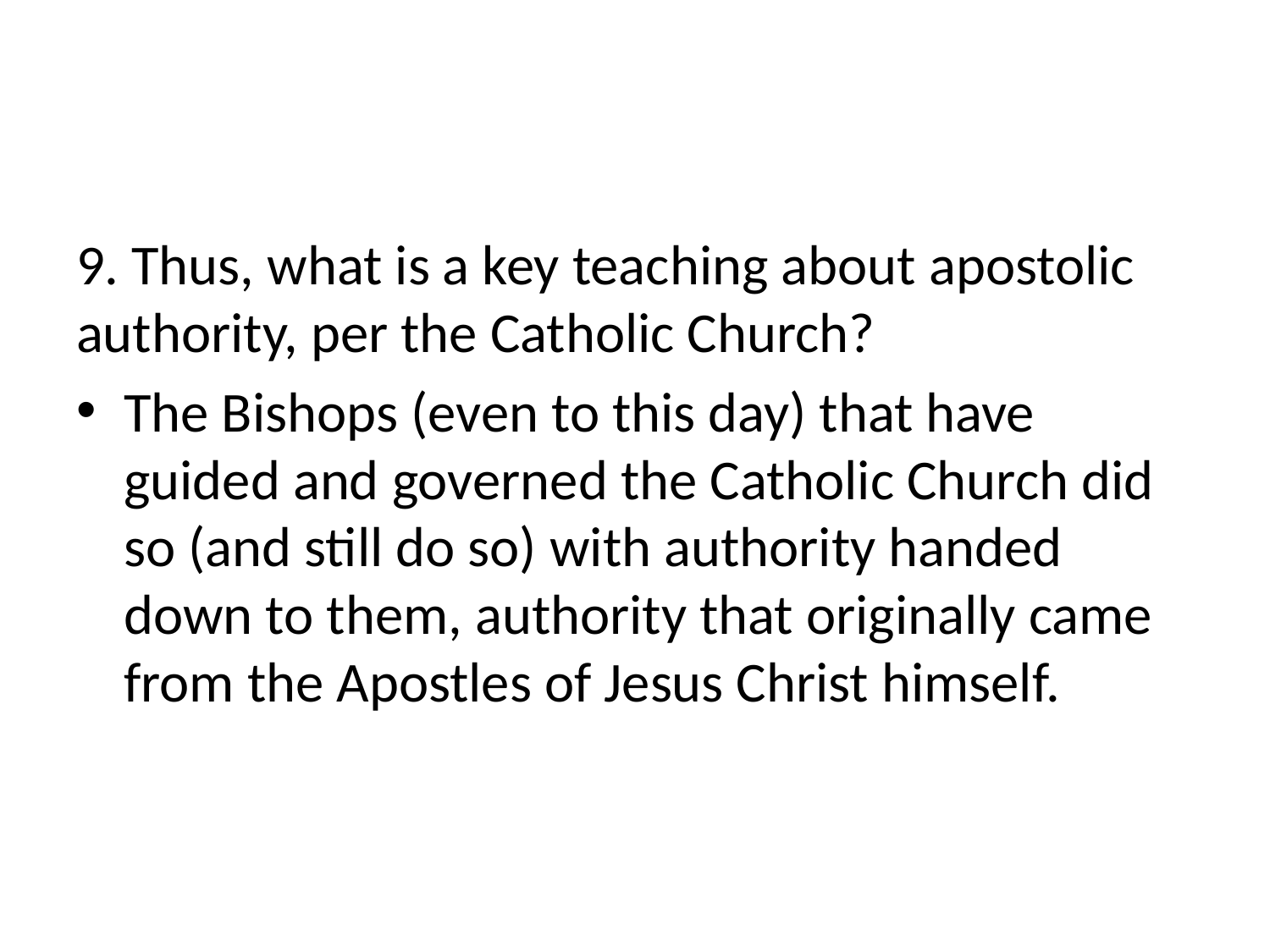

#
9. Thus, what is a key teaching about apostolic authority, per the Catholic Church?
The Bishops (even to this day) that have guided and governed the Catholic Church did so (and still do so) with authority handed down to them, authority that originally came from the Apostles of Jesus Christ himself.